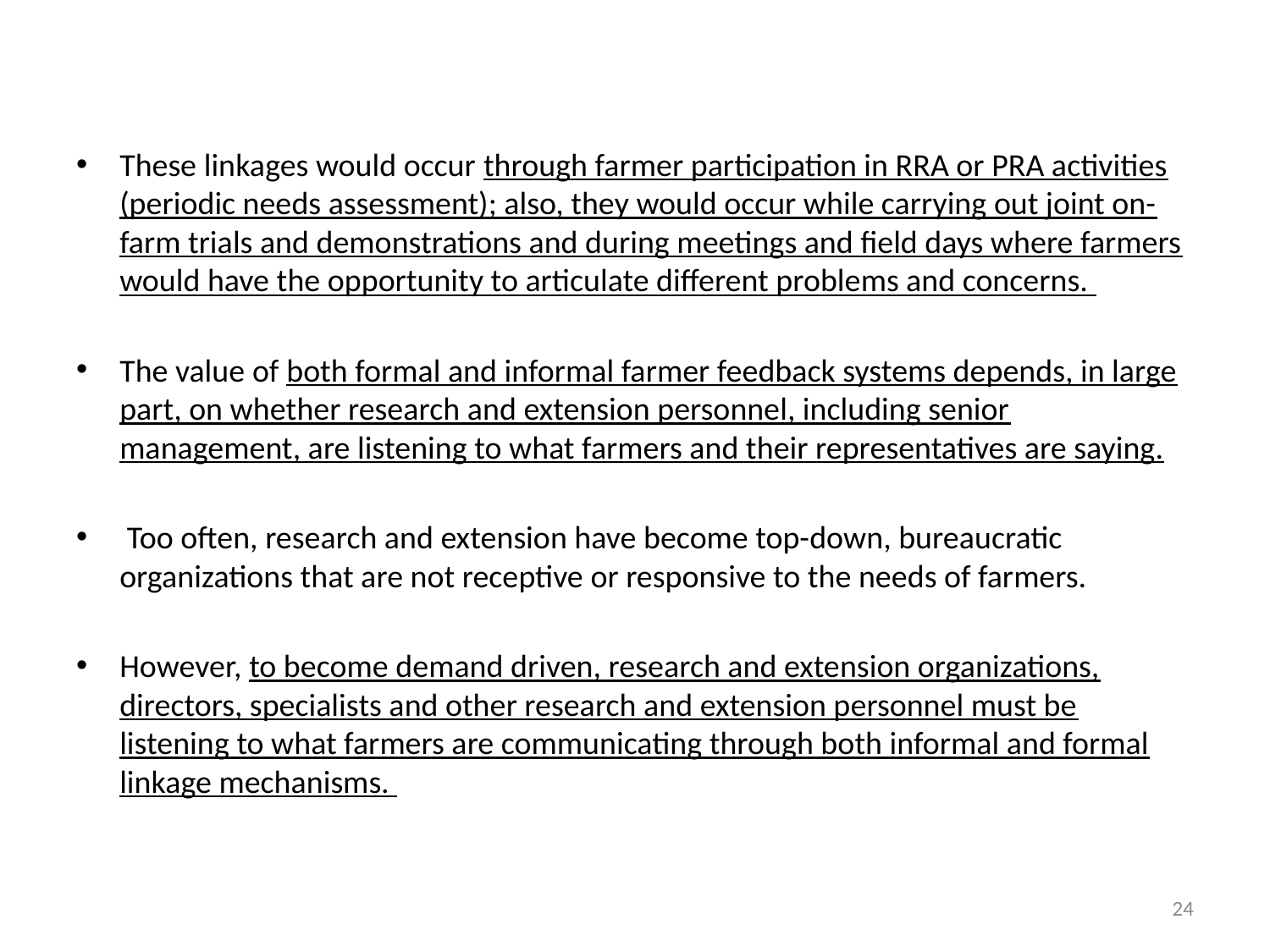

These linkages would occur through farmer participation in RRA or PRA activities (periodic needs assessment); also, they would occur while carrying out joint on-farm trials and demonstrations and during meetings and field days where farmers would have the opportunity to articulate different problems and concerns.

The value of both formal and informal farmer feedback systems depends, in large part, on whether research and extension personnel, including senior management, are listening to what farmers and their representatives are saying.

 Too often, research and extension have become top-down, bureaucratic organizations that are not receptive or responsive to the needs of farmers.

However, to become demand driven, research and extension organizations, directors, specialists and other research and extension personnel must be listening to what farmers are communicating through both informal and formal linkage mechanisms.

24